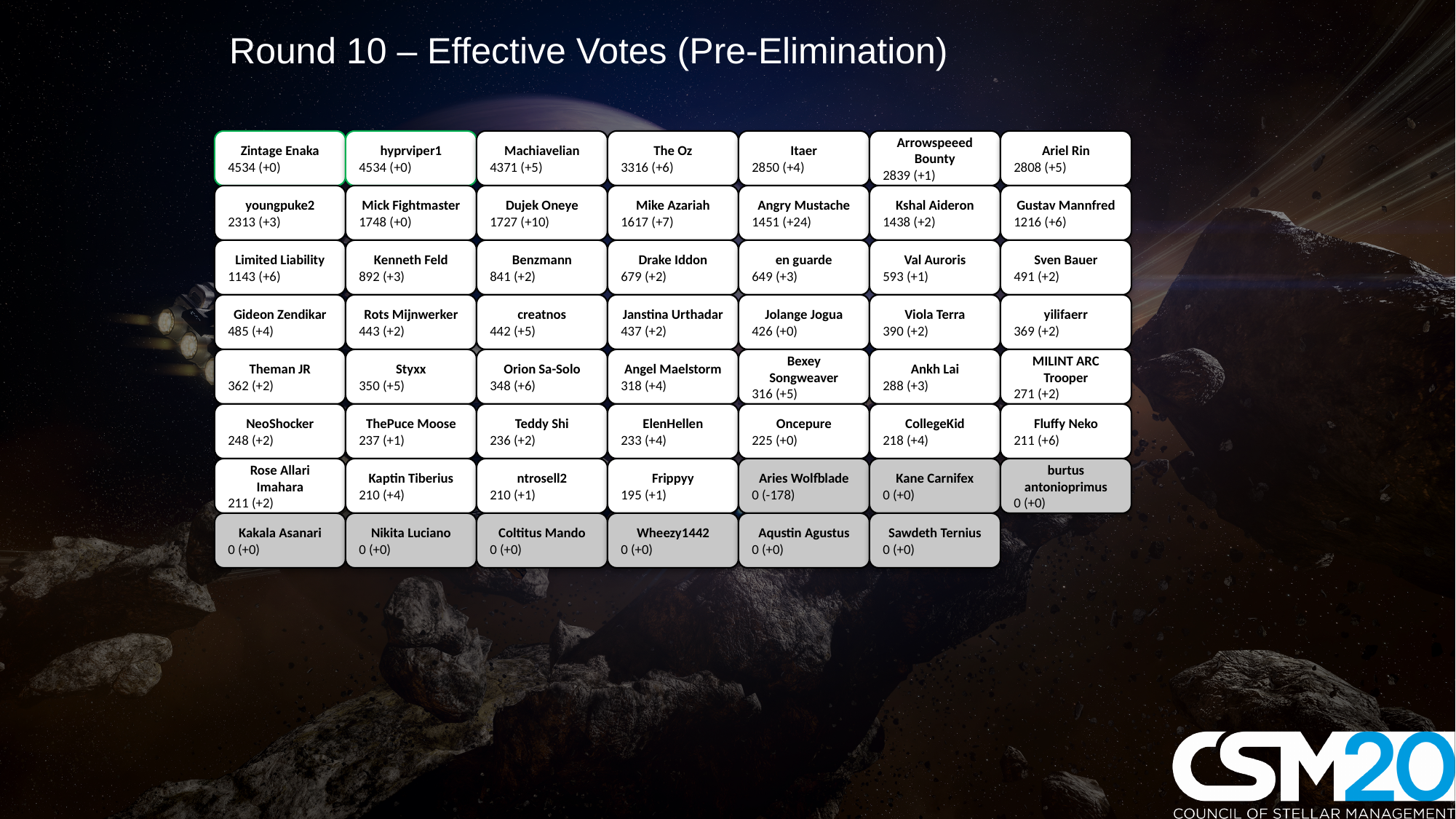

Round 10 – Effective Votes (Pre-Elimination)
Zintage Enaka
4534 (+0)
hyprviper1
4534 (+0)
Machiavelian
4371 (+5)
The Oz
3316 (+6)
Itaer
2850 (+4)
Arrowspeeed Bounty
2839 (+1)
Ariel Rin
2808 (+5)
youngpuke2
2313 (+3)
Mick Fightmaster
1748 (+0)
Dujek Oneye
1727 (+10)
Mike Azariah
1617 (+7)
Angry Mustache
1451 (+24)
Kshal Aideron
1438 (+2)
Gustav Mannfred
1216 (+6)
Limited Liability
1143 (+6)
Kenneth Feld
892 (+3)
Benzmann
841 (+2)
Drake Iddon
679 (+2)
en guarde
649 (+3)
Val Auroris
593 (+1)
Sven Bauer
491 (+2)
Gideon Zendikar
485 (+4)
Rots Mijnwerker
443 (+2)
creatnos
442 (+5)
Janstina Urthadar
437 (+2)
Jolange Jogua
426 (+0)
Viola Terra
390 (+2)
yilifaerr
369 (+2)

Theman JR
362 (+2)
Styxx
350 (+5)
Orion Sa-Solo
348 (+6)
Angel Maelstorm
318 (+4)
Bexey Songweaver
316 (+5)
Ankh Lai
288 (+3)
MILINT ARC Trooper
271 (+2)
NeoShocker
248 (+2)
ThePuce Moose
237 (+1)
Teddy Shi
236 (+2)
ElenHellen
233 (+4)
Oncepure
225 (+0)
CollegeKid
218 (+4)
Fluffy Neko
211 (+6)
Rose Allari Imahara
211 (+2)
Kaptin Tiberius
210 (+4)
ntrosell2
210 (+1)
Frippyy
195 (+1)
Aries Wolfblade
0 (-178)
Kane Carnifex
0 (+0)
burtus antonioprimus
0 (+0)
Kakala Asanari
0 (+0)
Nikita Luciano
0 (+0)
Coltitus Mando
0 (+0)
Wheezy1442
0 (+0)
Aqustin Agustus
0 (+0)
Sawdeth Ternius
0 (+0)
#